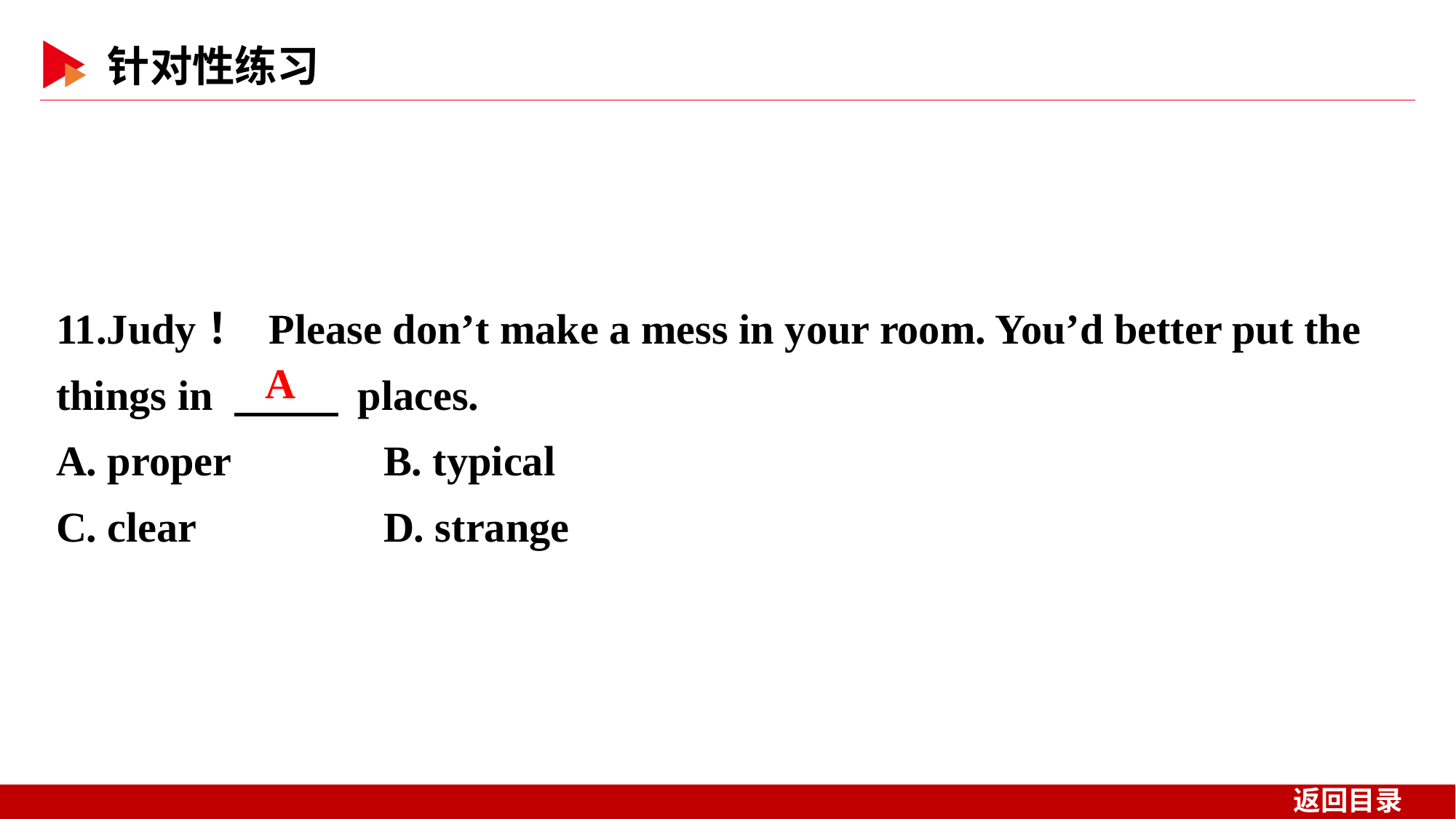

11.Judy！ Please don’t make a mess in your room. You’d better put the things in 　  　 places.
A. proper       	B. typical
C. clear                	D. strange
A